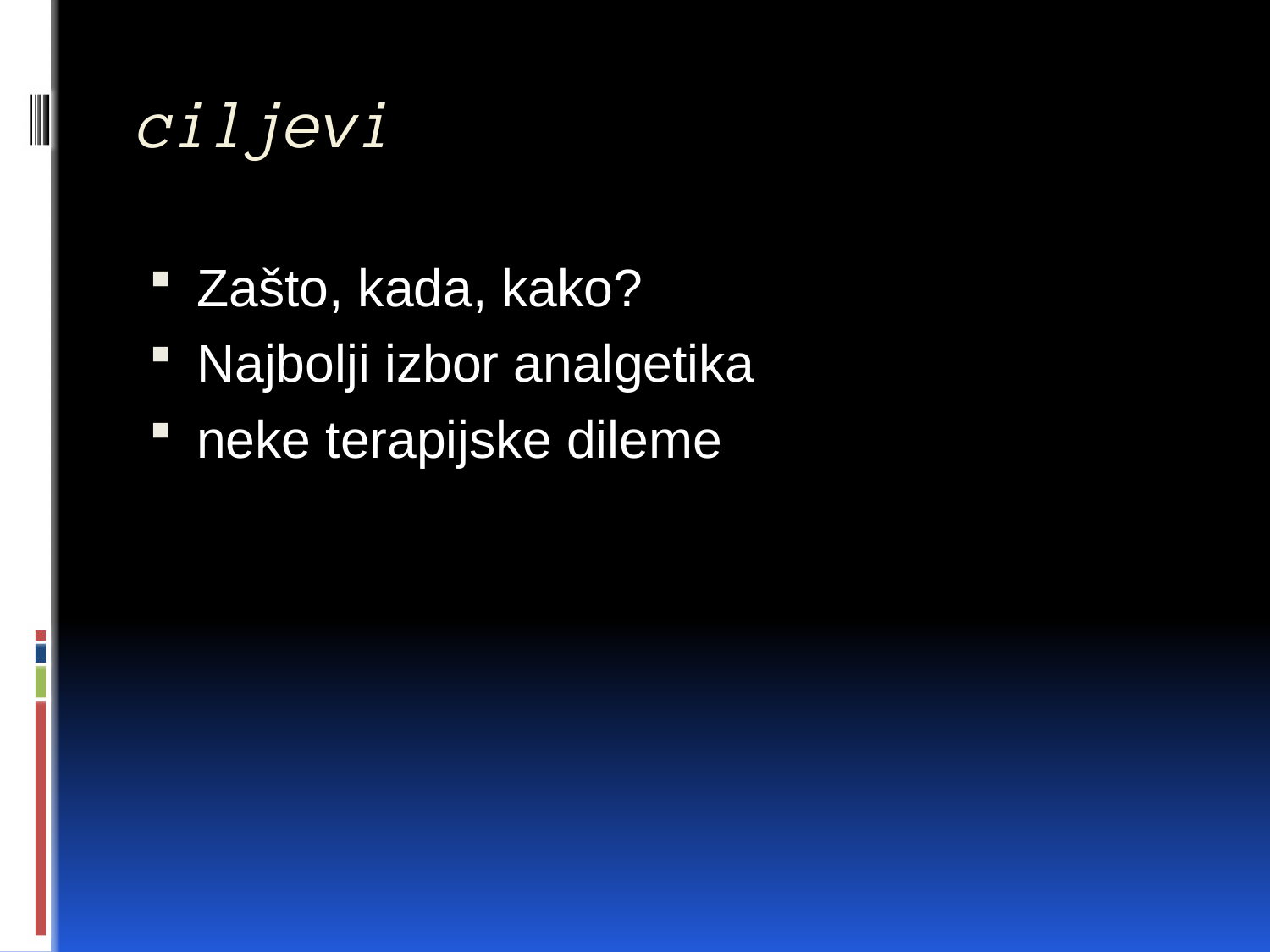

# ciljevi
Zašto, kada, kako?
Najbolji izbor analgetika
neke terapijske dileme